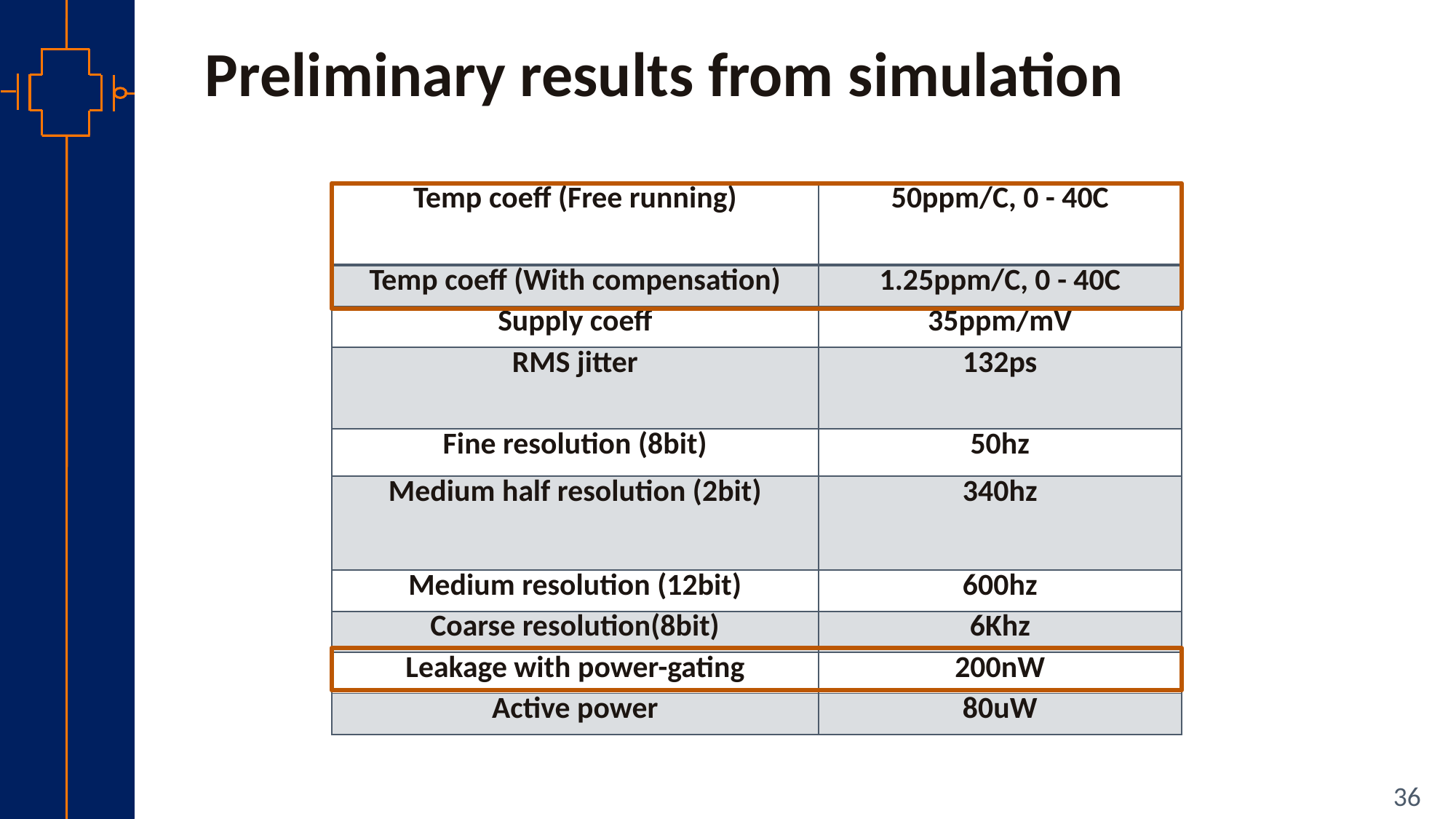

# Preliminary results from simulation
| Temp coeff (Free running) | 50ppm/C, 0 - 40C |
| --- | --- |
| Temp coeff (With compensation) | 1.25ppm/C, 0 - 40C |
| Supply coeff | 35ppm/mV |
| RMS jitter | 132ps |
| Fine resolution (8bit) | 50hz |
| Medium half resolution (2bit) | 340hz |
| Medium resolution (12bit) | 600hz |
| Coarse resolution(8bit) | 6Khz |
| Leakage with power-gating | 200nW |
| Active power | 80uW |

36